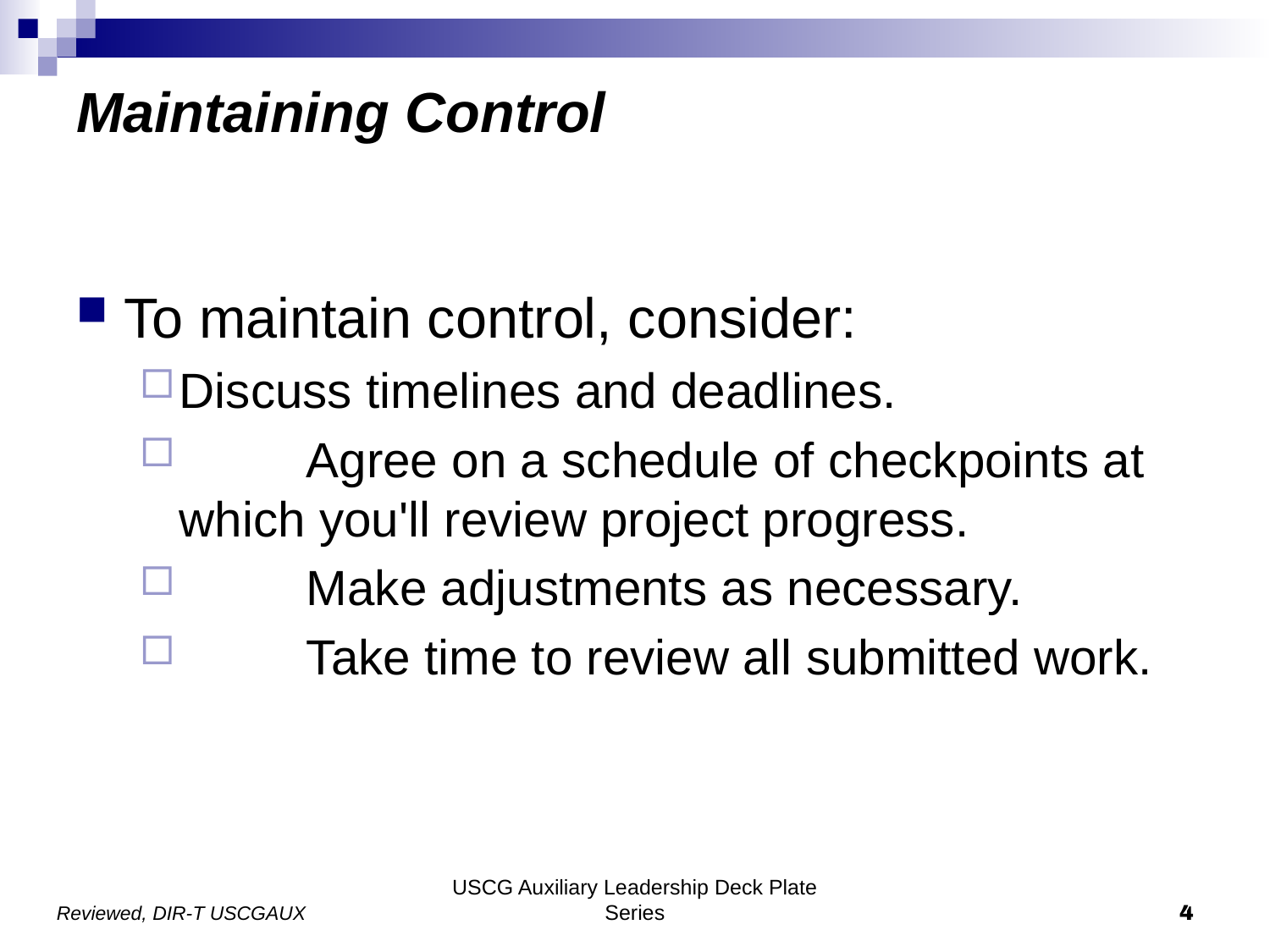

# Maintaining Control
To maintain control, consider:
Discuss timelines and deadlines.
	Agree on a schedule of checkpoints at which you'll review project progress.
	Make adjustments as necessary.
	Take time to review all submitted work.

USCG Auxiliary Leadership Deck Plate Series
4
Reviewed, DIR-T USCGAUX